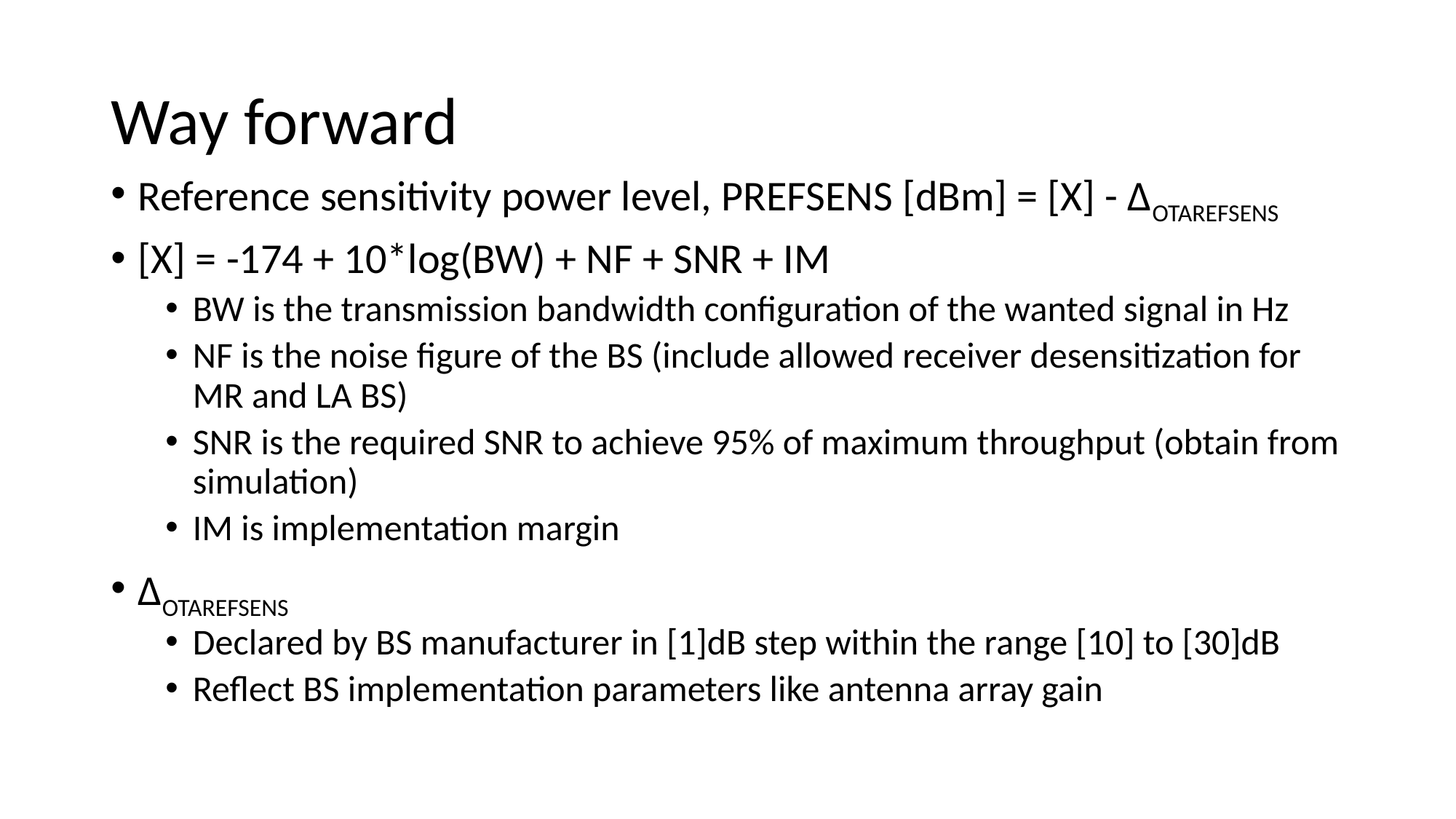

# Way forward
Reference sensitivity power level, PREFSENS [dBm] = [X] - ΔOTAREFSENS
[X] = -174 + 10*log(BW) + NF + SNR + IM
BW is the transmission bandwidth configuration of the wanted signal in Hz
NF is the noise figure of the BS (include allowed receiver desensitization for MR and LA BS)
SNR is the required SNR to achieve 95% of maximum throughput (obtain from simulation)
IM is implementation margin
ΔOTAREFSENS
Declared by BS manufacturer in [1]dB step within the range [10] to [30]dB
Reflect BS implementation parameters like antenna array gain